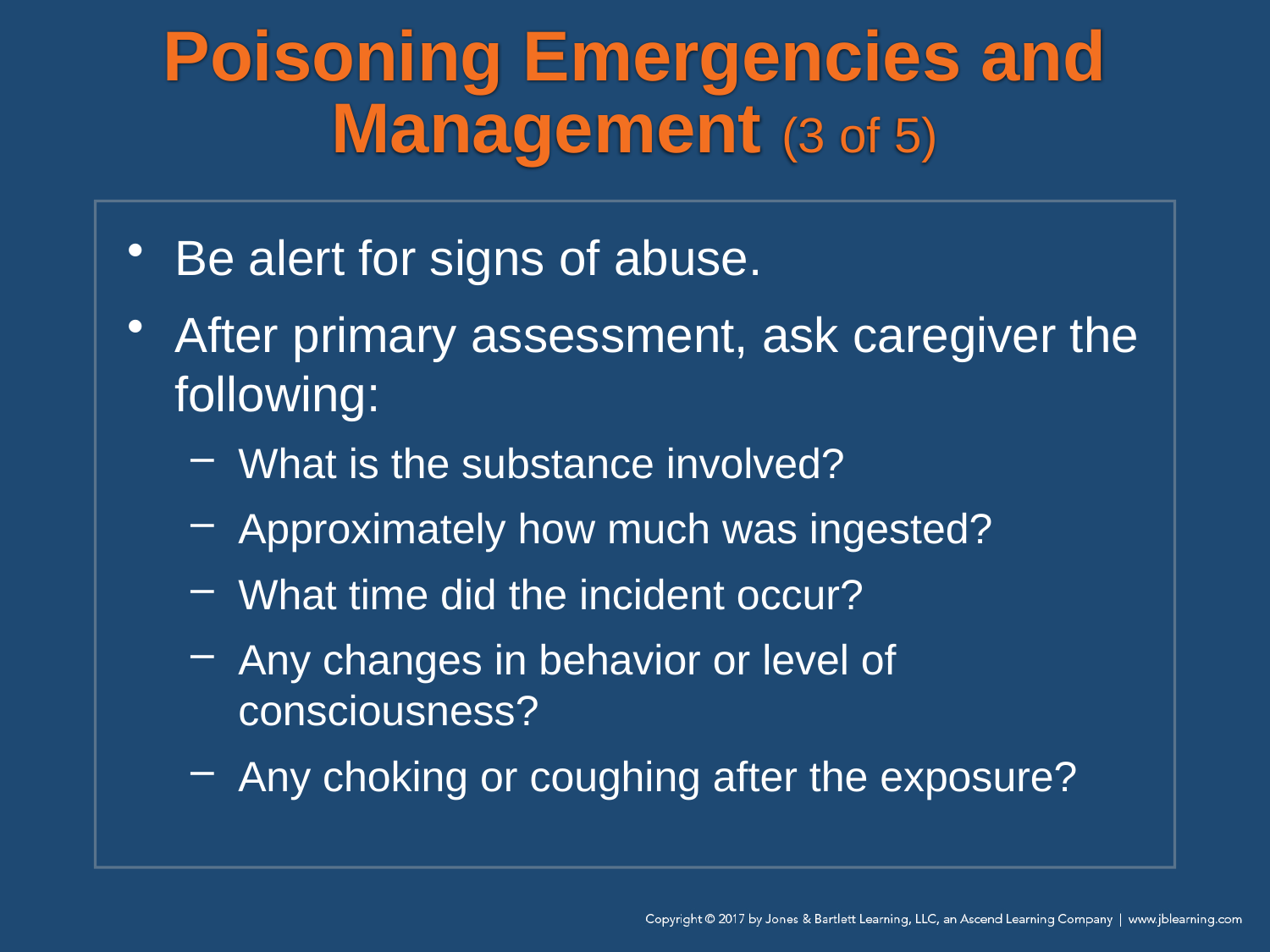

# Poisoning Emergencies and Management (3 of 5)
Be alert for signs of abuse.
After primary assessment, ask caregiver the following:
What is the substance involved?
Approximately how much was ingested?
What time did the incident occur?
Any changes in behavior or level of consciousness?
Any choking or coughing after the exposure?